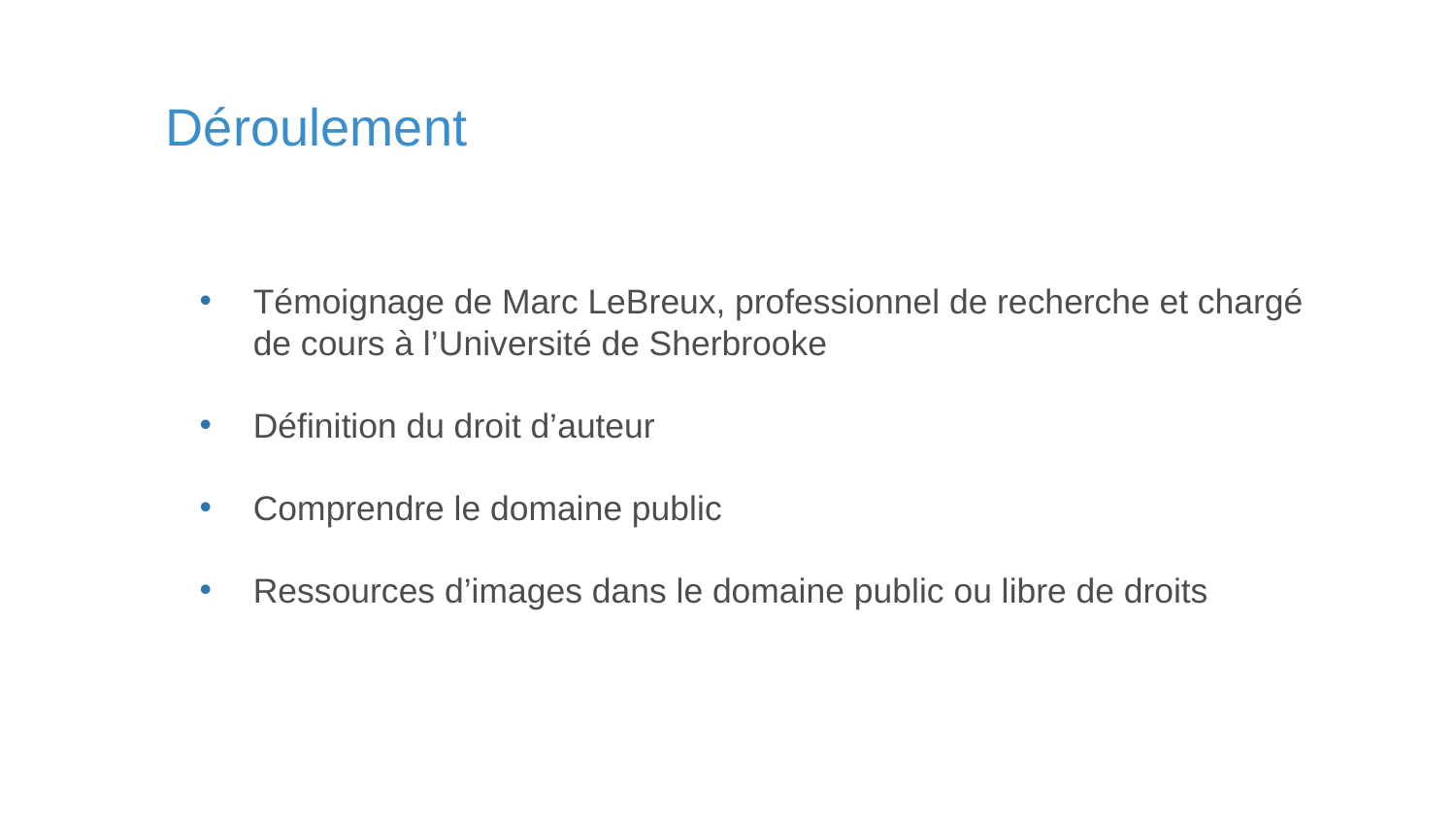

# Déroulement
Témoignage de Marc LeBreux, professionnel de recherche et chargé de cours à l’Université de Sherbrooke

Définition du droit d’auteur

Comprendre le domaine public

Ressources d’images dans le domaine public ou libre de droits